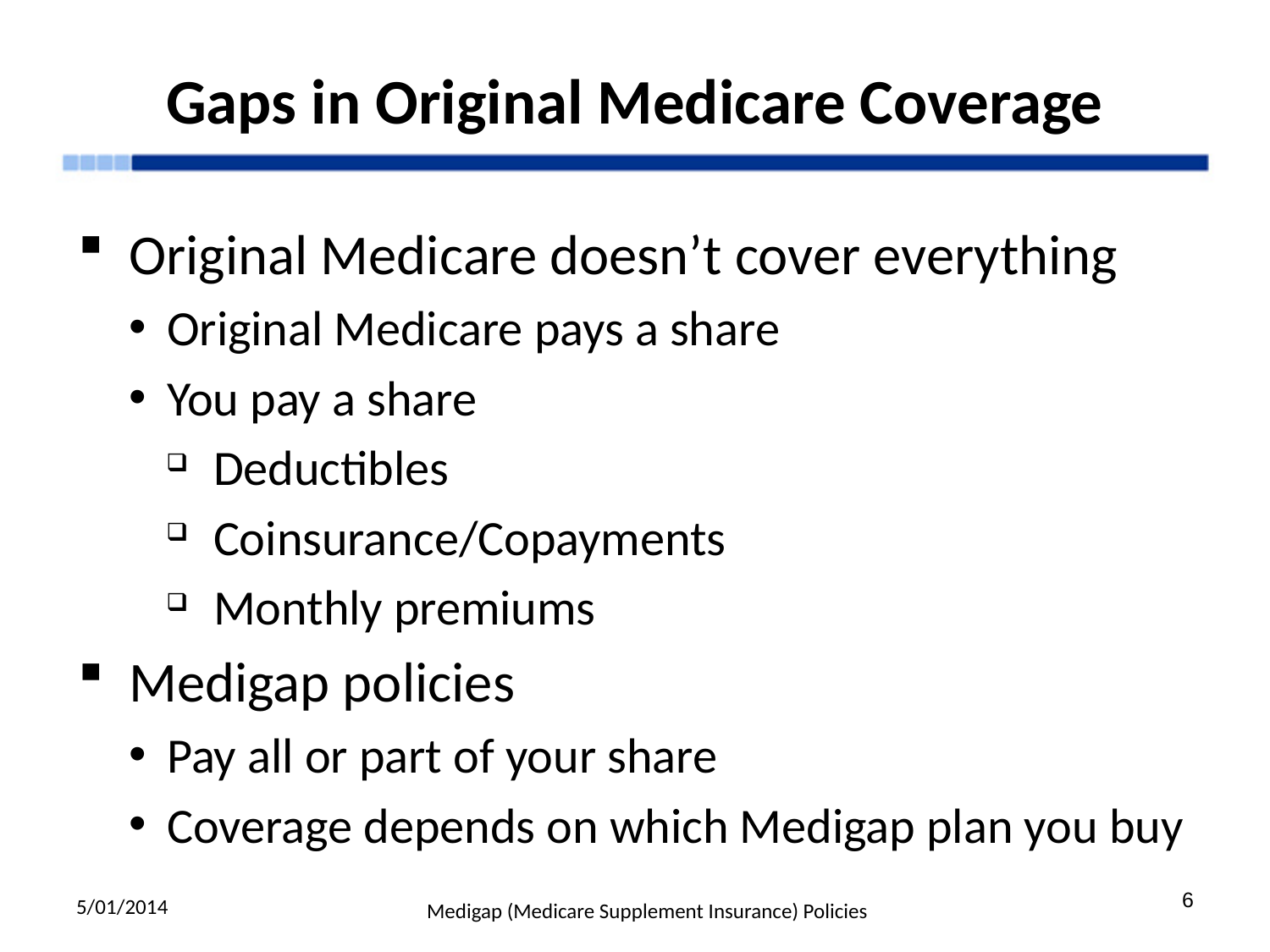

# Gaps in Original Medicare Coverage
Original Medicare doesn’t cover everything
Original Medicare pays a share
You pay a share
Deductibles
Coinsurance/Copayments
Monthly premiums
Medigap policies
Pay all or part of your share
Coverage depends on which Medigap plan you buy

5/01/2014
6
Medigap (Medicare Supplement Insurance) Policies